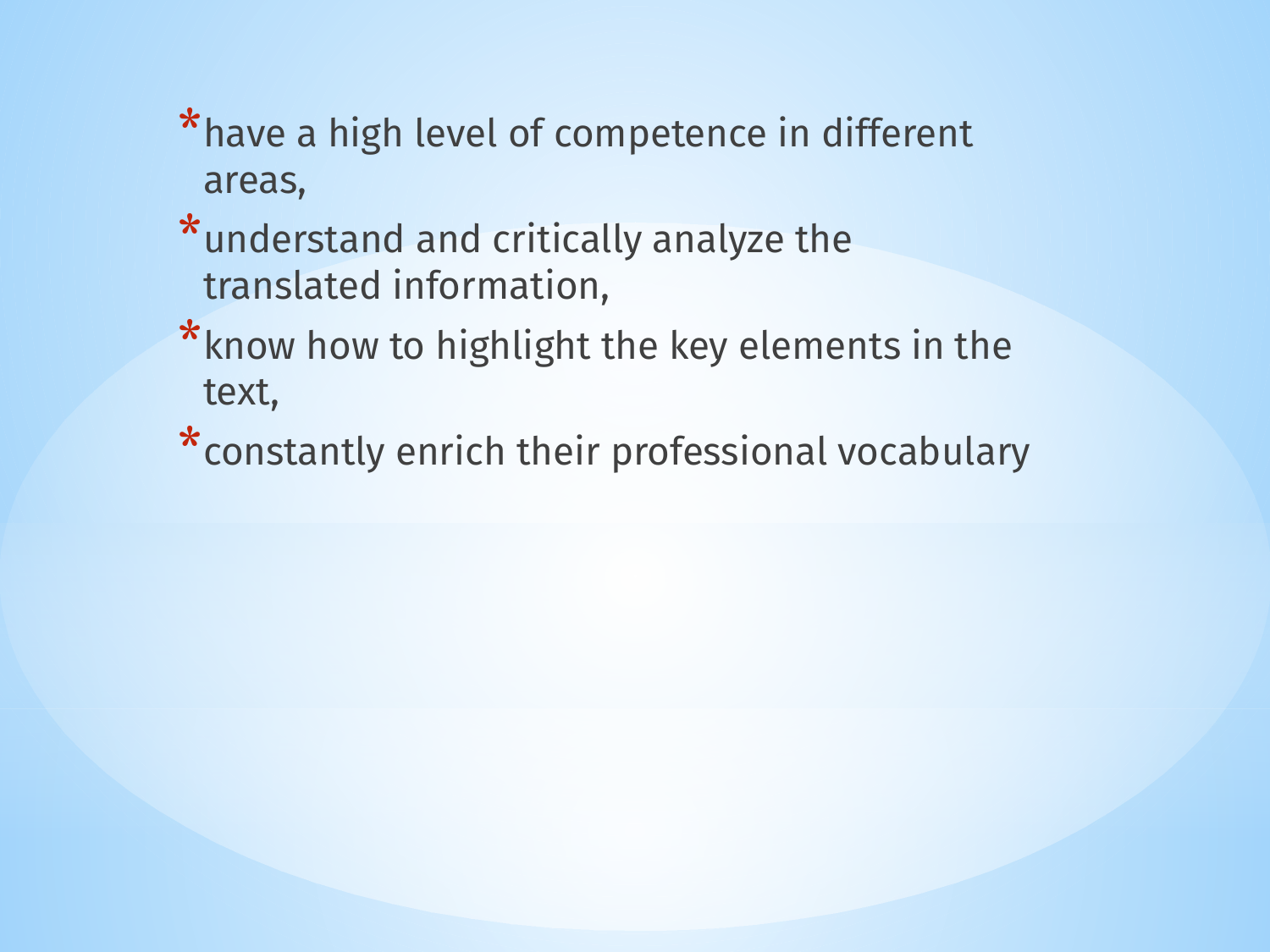

have a high level of competence in different areas,
understand and critically analyze the translated information,
know how to highlight the key elements in the text,
constantly enrich their professional vocabulary
#